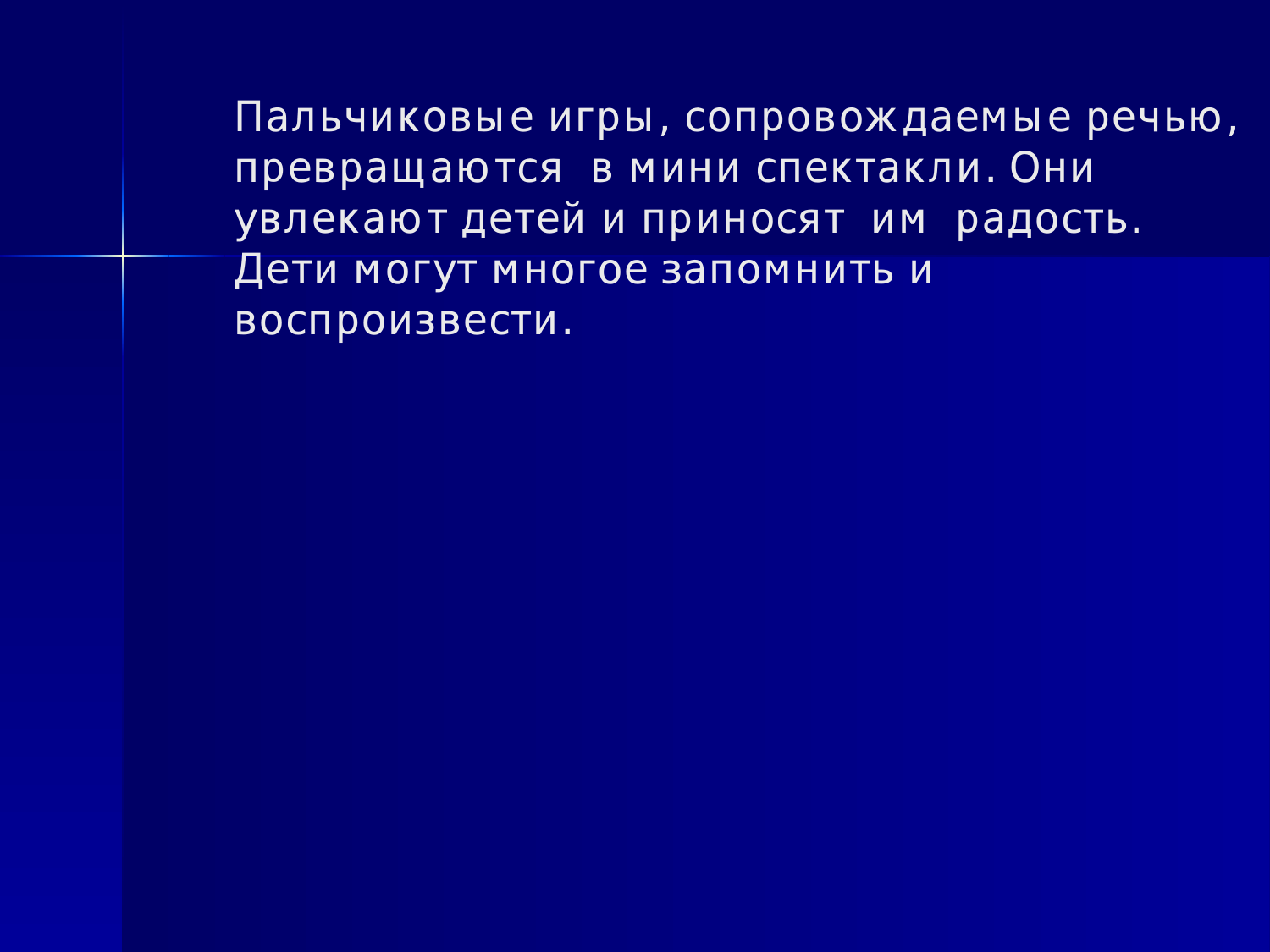

Пальчиковые игры, сопровождаемые речью, превращаются  в мини спектакли. Они увлекают детей и приносят  им  радость. Дети могут многое запомнить и воспроизвести.